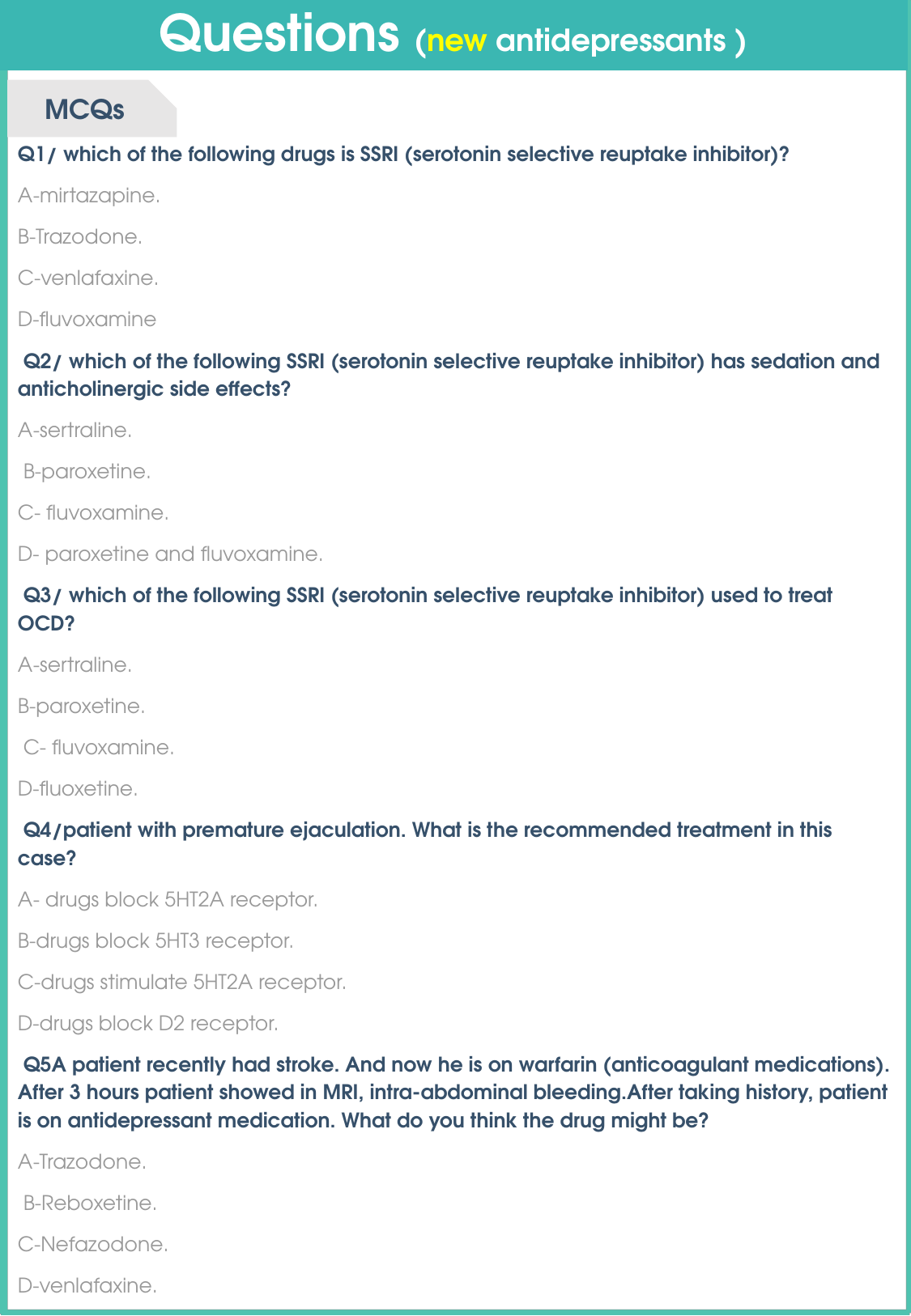

Questions (new antidepressants )
MCQs
Q1/ which of the following drugs is SSRI (serotonin selective reuptake inhibitor)?
A-mirtazapine.
B-Trazodone.
C-venlafaxine.
D-fluvoxamine
 Q2/ which of the following SSRI (serotonin selective reuptake inhibitor) has sedation and anticholinergic side effects?
A-sertraline.
 B-paroxetine.
C- fluvoxamine.
D- paroxetine and fluvoxamine.
 Q3/ which of the following SSRI (serotonin selective reuptake inhibitor) used to treat OCD?
A-sertraline.
B-paroxetine.
 C- fluvoxamine.
D-fluoxetine.
 Q4/patient with premature ejaculation. What is the recommended treatment in this case?
A- drugs block 5HT2A receptor.
B-drugs block 5HT3 receptor.
C-drugs stimulate 5HT2A receptor.
D-drugs block D2 receptor.
 Q5A patient recently had stroke. And now he is on warfarin (anticoagulant medications). After 3 hours patient showed in MRI, intra-abdominal bleeding.After taking history, patient is on antidepressant medication. What do you think the drug might be?
A-Trazodone.
 B-Reboxetine.
C-Nefazodone.
D-venlafaxine.